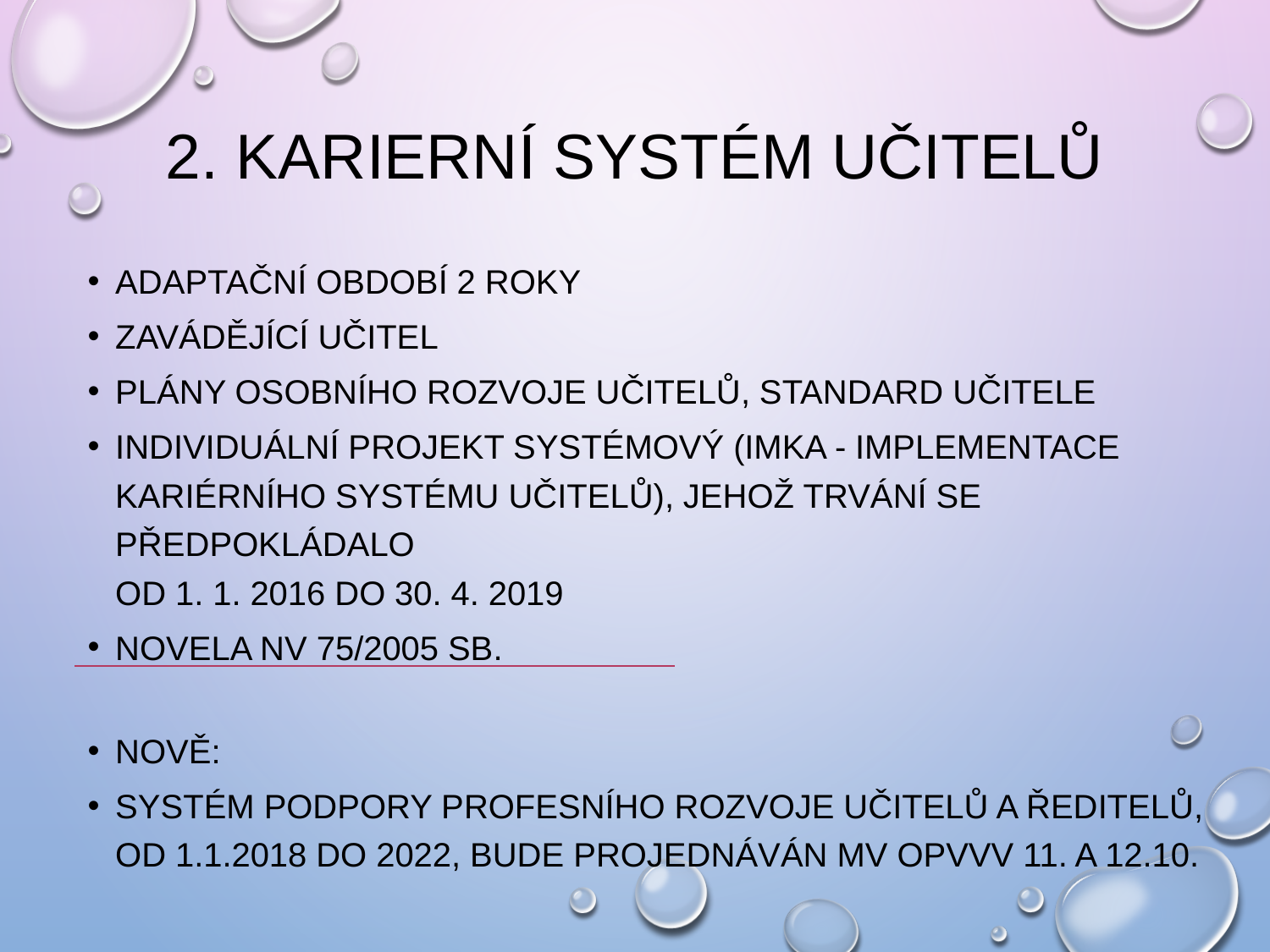

# 2. Karierní systém učitelů
Adaptační období 2 roky
Zavádějící učitel
Plány osobního rozvoje učitelů, Standard učitele
Individuální projekt systémový (IMKA - Implementace kariérního systému učitelů), jehož trvání se předpokládalo
od 1. 1. 2016 do 30. 4. 2019
Novela NV 75/2005 Sb.
Nově:
Systém podpory profesního rozvoje učitelů a ředitelů,
od 1.1.2018 do 2022, bude projednáván MV OPVVV 11. a 12.10.